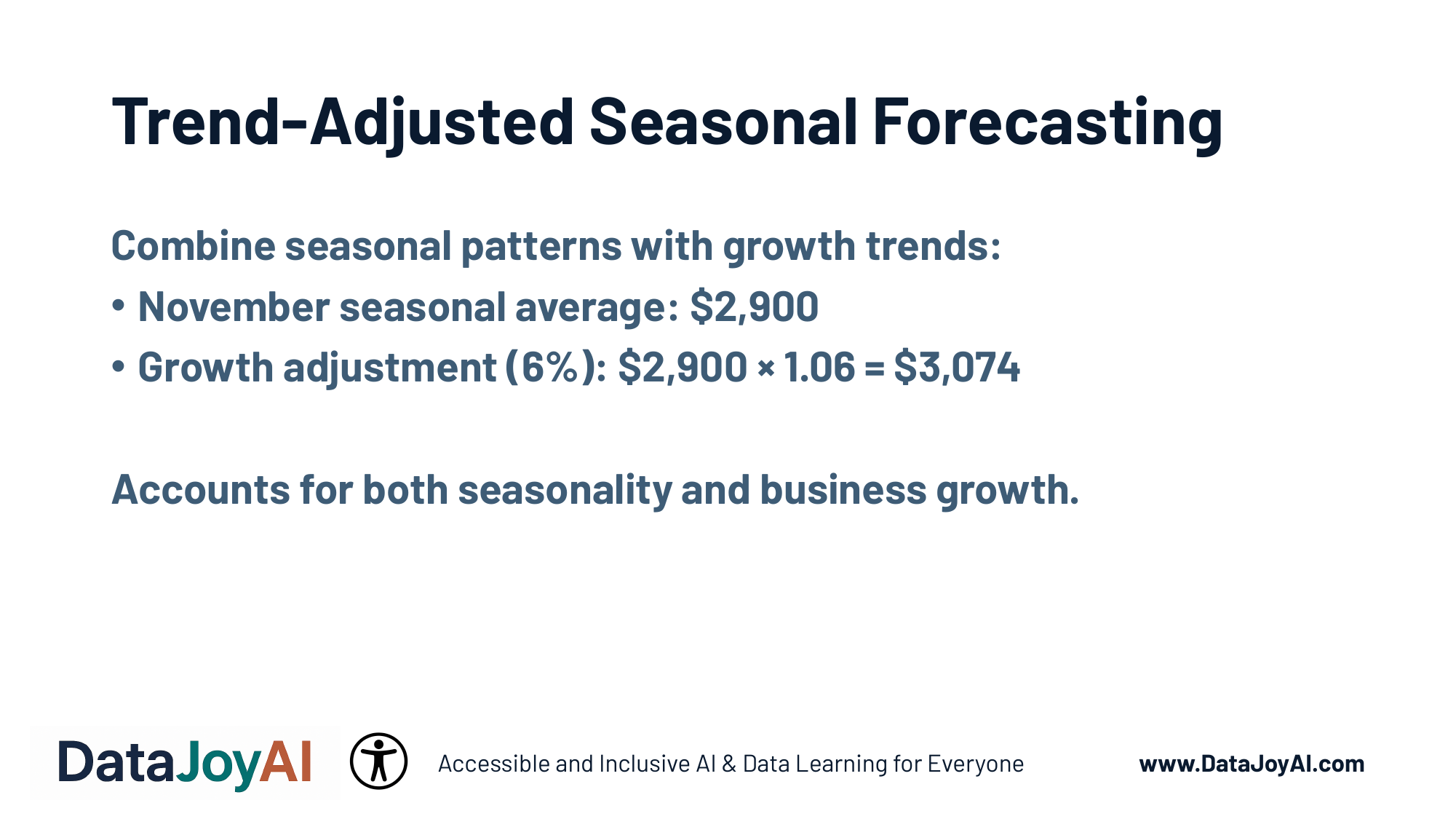

# Trend-Adjusted Seasonal Forecasting
Combine seasonal patterns with growth trends:
November seasonal average: $2,900
Growth adjustment (6%): $2,900 × 1.06 = $3,074

Accounts for both seasonality and business growth.